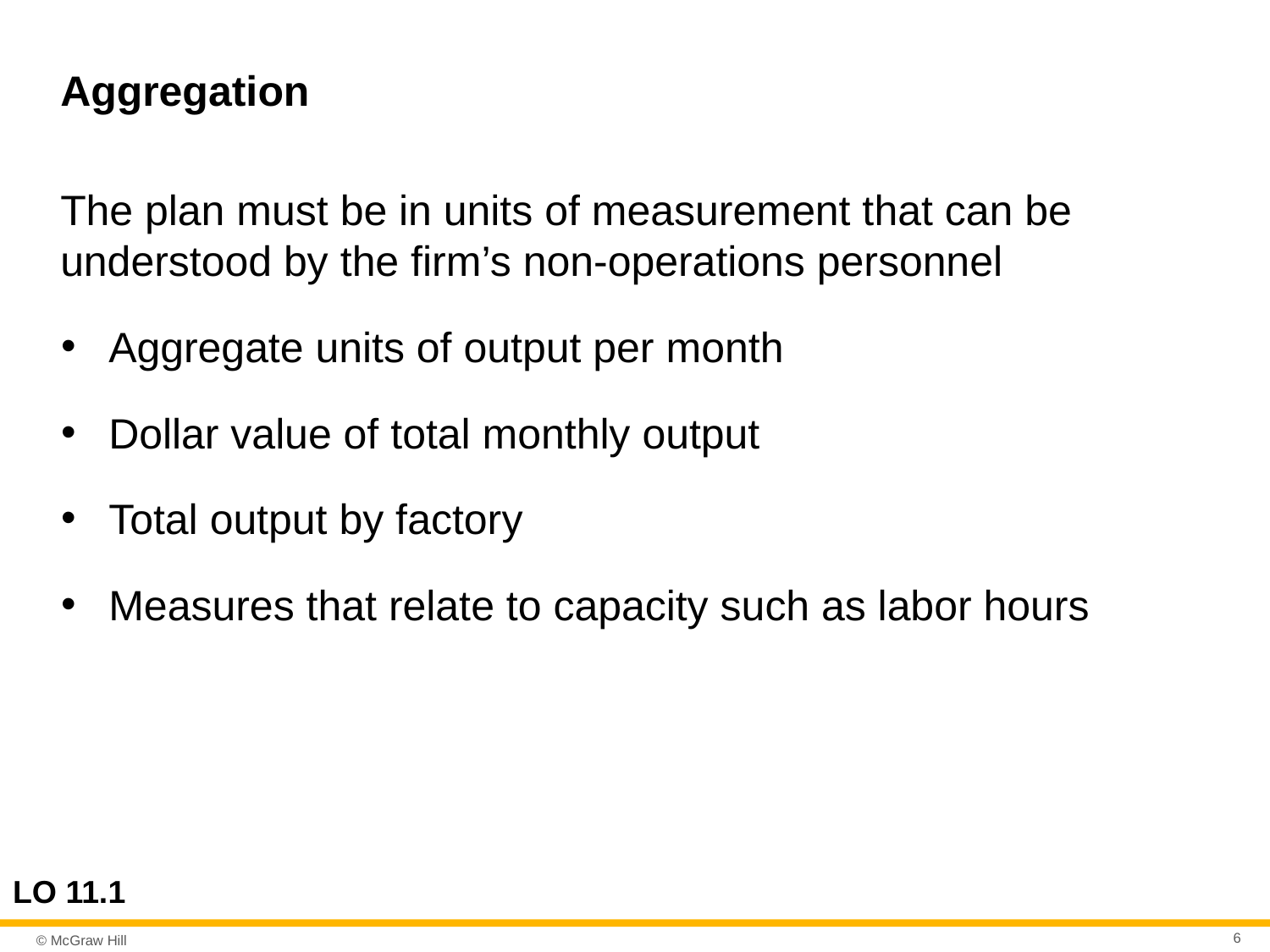

# Aggregation
The plan must be in units of measurement that can be understood by the firm’s non-operations personnel
Aggregate units of output per month
Dollar value of total monthly output
Total output by factory
Measures that relate to capacity such as labor hours
LO 11.1